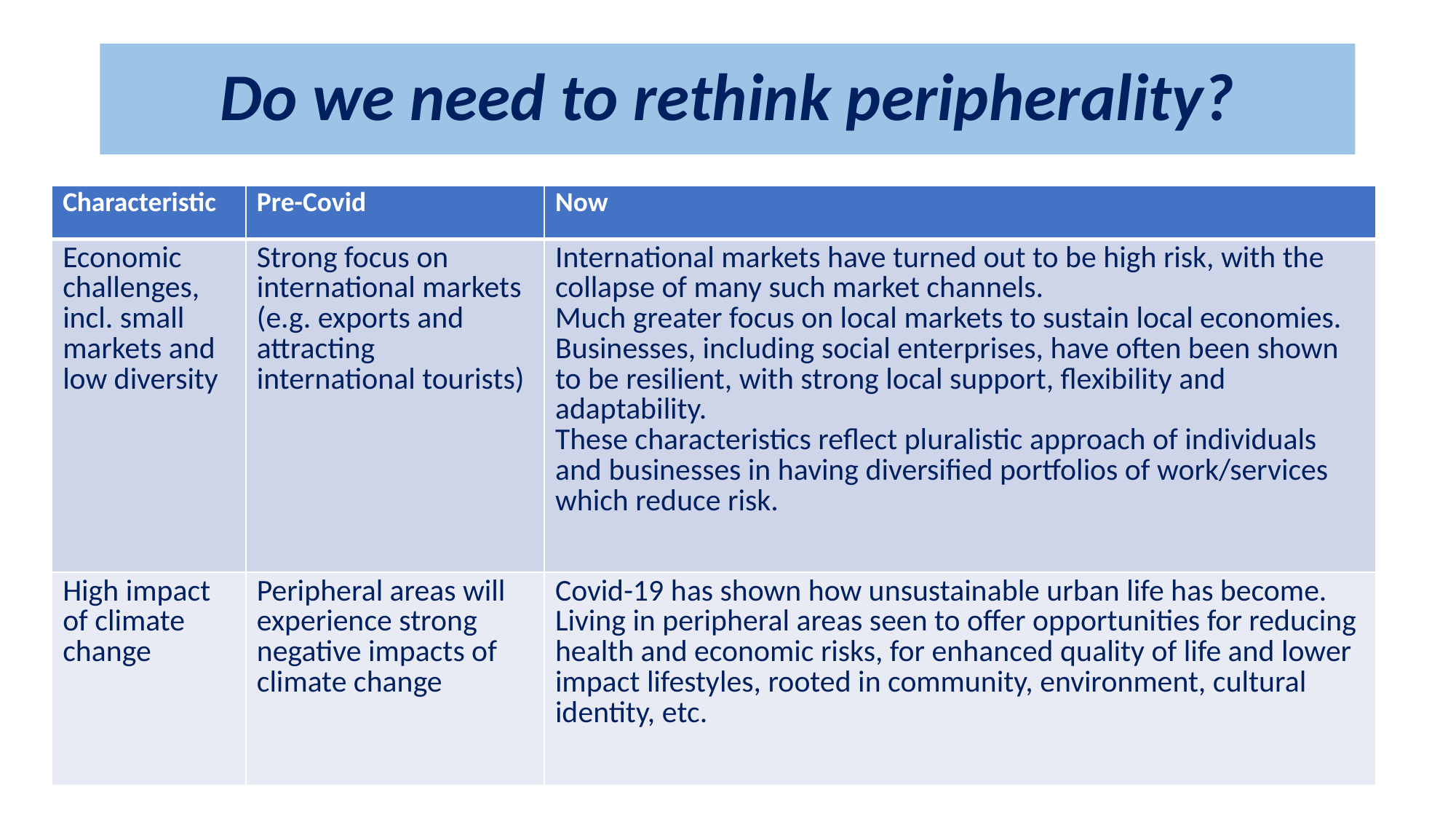

# Do we need to rethink peripherality?
| Characteristic | Pre-Covid | Now |
| --- | --- | --- |
| Economic challenges, incl. small markets and low diversity | Strong focus on international markets (e.g. exports and attracting international tourists) | International markets have turned out to be high risk, with the collapse of many such market channels. Much greater focus on local markets to sustain local economies. Businesses, including social enterprises, have often been shown to be resilient, with strong local support, flexibility and adaptability. These characteristics reflect pluralistic approach of individuals and businesses in having diversified portfolios of work/services which reduce risk. |
| High impact of climate change | Peripheral areas will experience strong negative impacts of climate change | Covid-19 has shown how unsustainable urban life has become. Living in peripheral areas seen to offer opportunities for reducing health and economic risks, for enhanced quality of life and lower impact lifestyles, rooted in community, environment, cultural identity, etc. |